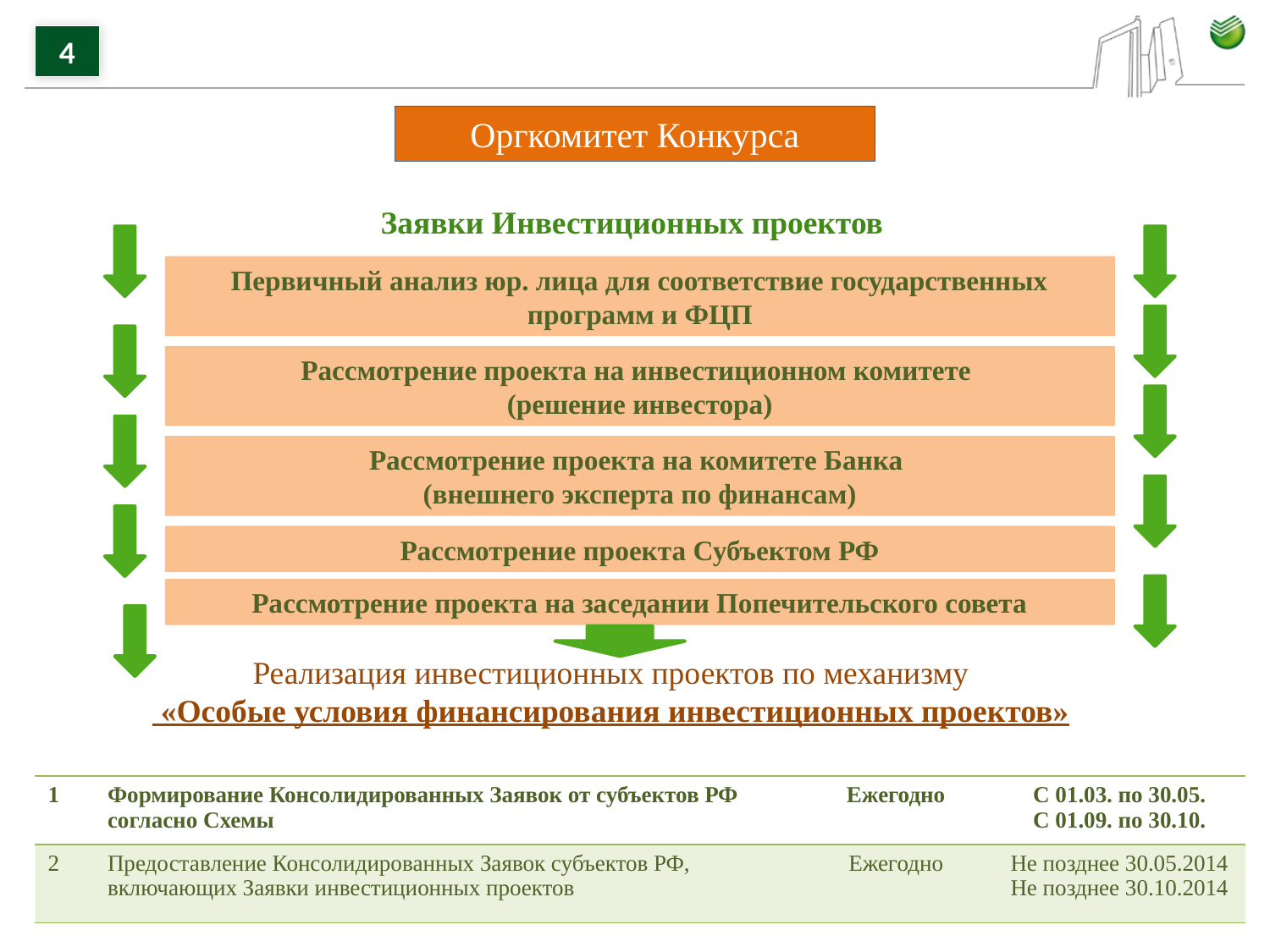

4
Оргкомитет Конкурса
Заявки Инвестиционных проектов

Первичный анализ юр. лица для соответствие государственных программ и ФЦП

Рассмотрение проекта на инвестиционном комитете
(решение инвестора)

Рассмотрение проекта на комитете Банка
(внешнего эксперта по финансам)

Рассмотрение проекта Субъектом РФ

Рассмотрение проекта на заседании Попечительского совета

Реализация инвестиционных проектов по механизму
 «Особые условия финансирования инвестиционных проектов»
| 1 | Формирование Консолидированных Заявок от субъектов РФ согласно Схемы | Ежегодно | С 01.03. по 30.05. С 01.09. по 30.10. |
| --- | --- | --- | --- |
| 2 | Предоставление Консолидированных Заявок субъектов РФ, включающих Заявки инвестиционных проектов | Ежегодно | Не позднее 30.05.2014 Не позднее 30.10.2014 |